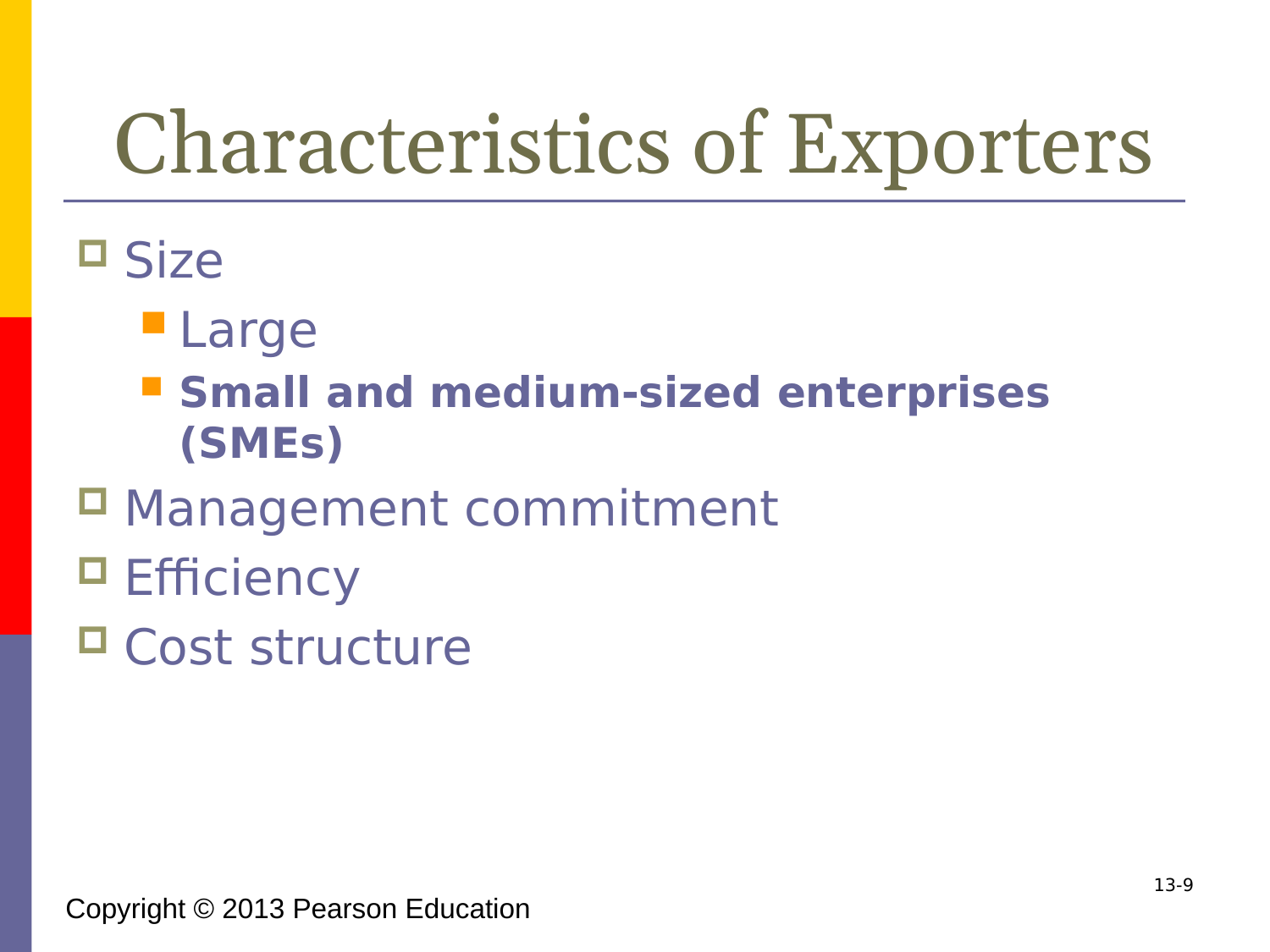

# Characteristics of Exporters
Size
Large
Small and medium-sized enterprises (SMEs)
Management commitment
Efficiency
Cost structure
13-9